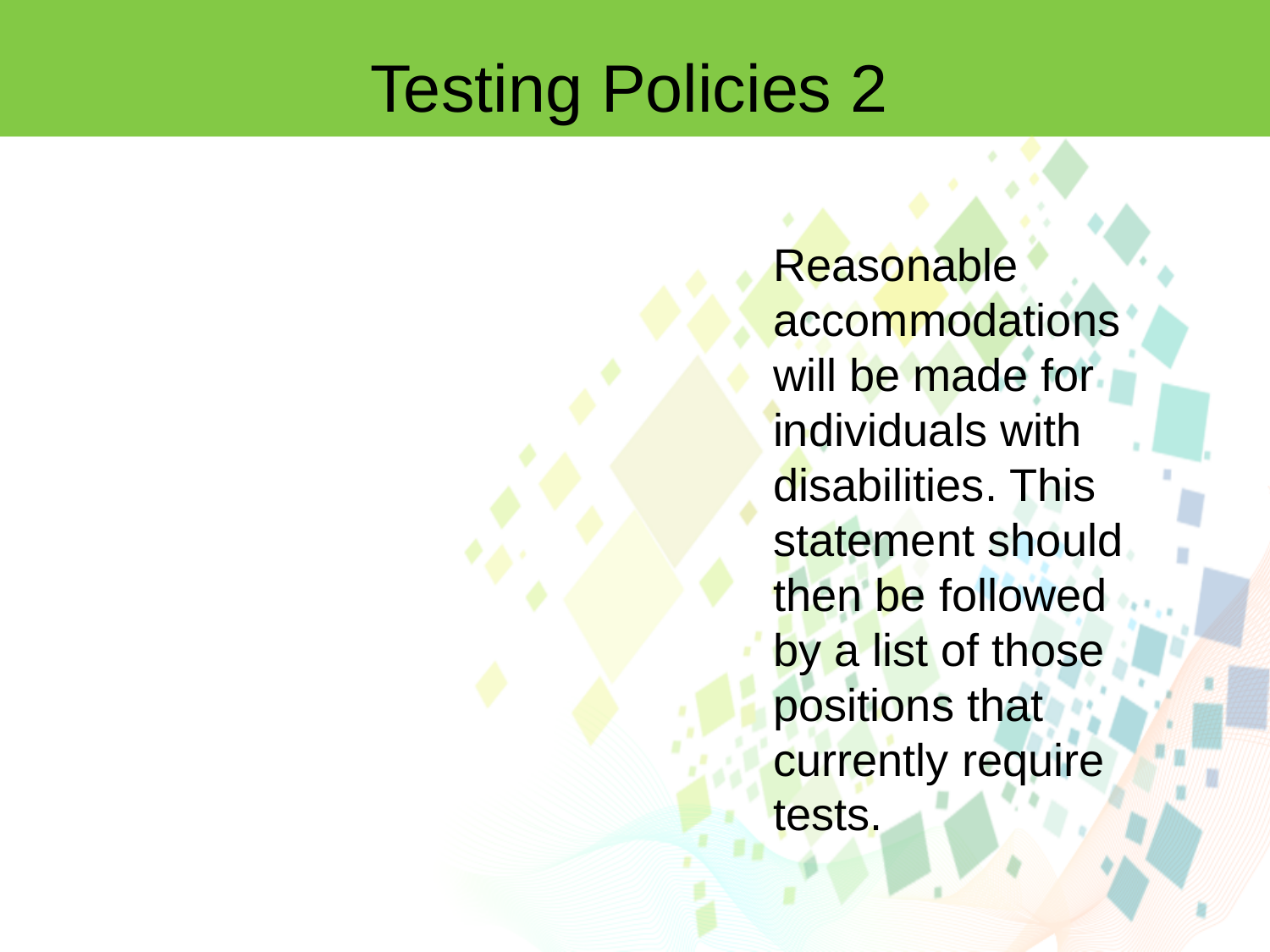

Testing Policies 2
Reasonable accommodations will be made for individuals with disabilities. This statement should then be followed by a list of those positions that currently require tests.